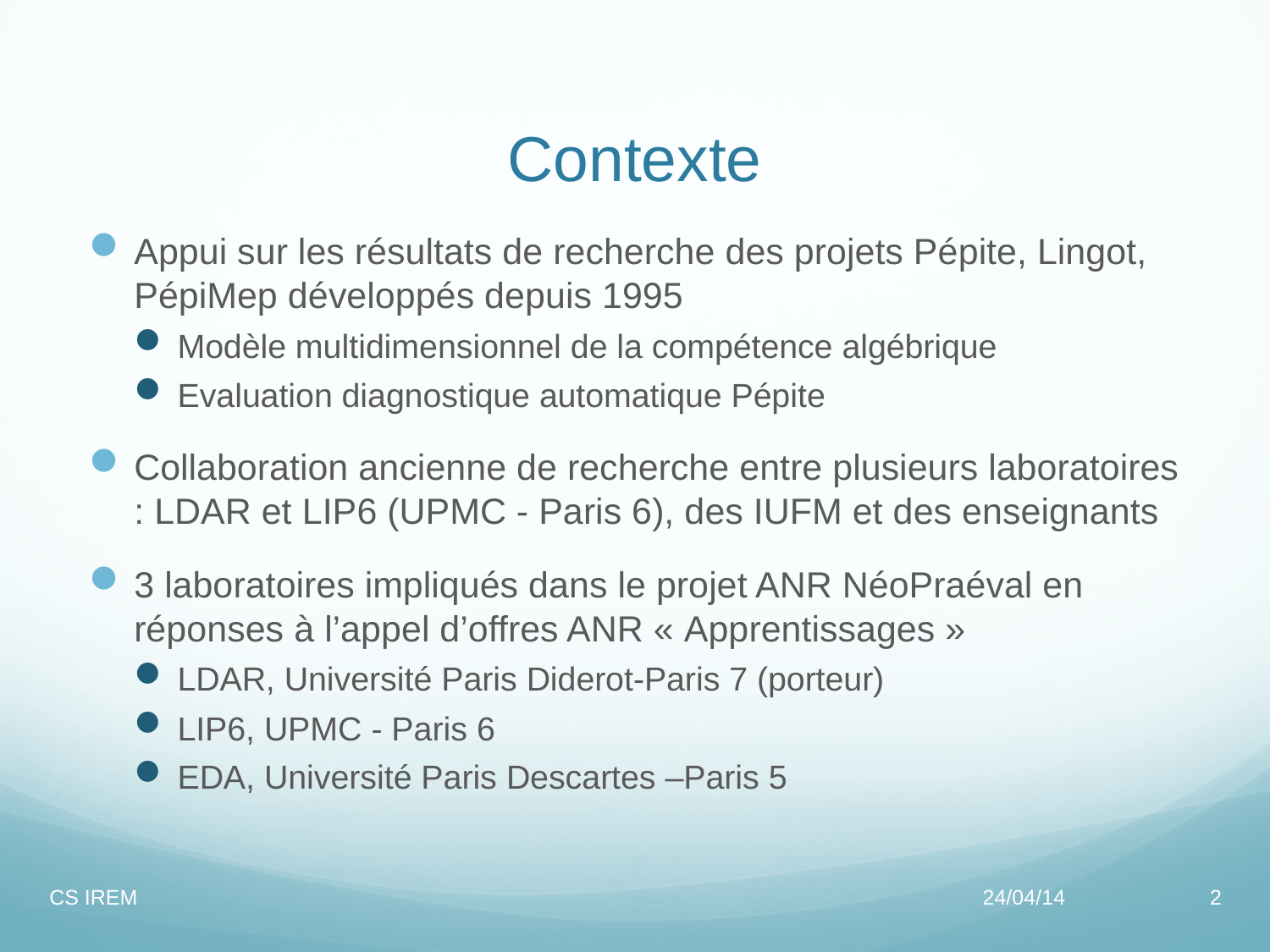

# Contexte
Appui sur les résultats de recherche des projets Pépite, Lingot, PépiMep développés depuis 1995
Modèle multidimensionnel de la compétence algébrique
Evaluation diagnostique automatique Pépite
Collaboration ancienne de recherche entre plusieurs laboratoires : LDAR et LIP6 (UPMC - Paris 6), des IUFM et des enseignants
3 laboratoires impliqués dans le projet ANR NéoPraéval en réponses à l’appel d’offres ANR « Apprentissages »
LDAR, Université Paris Diderot-Paris 7 (porteur)
LIP6, UPMC - Paris 6
EDA, Université Paris Descartes –Paris 5
CS IREM
24/04/14
2